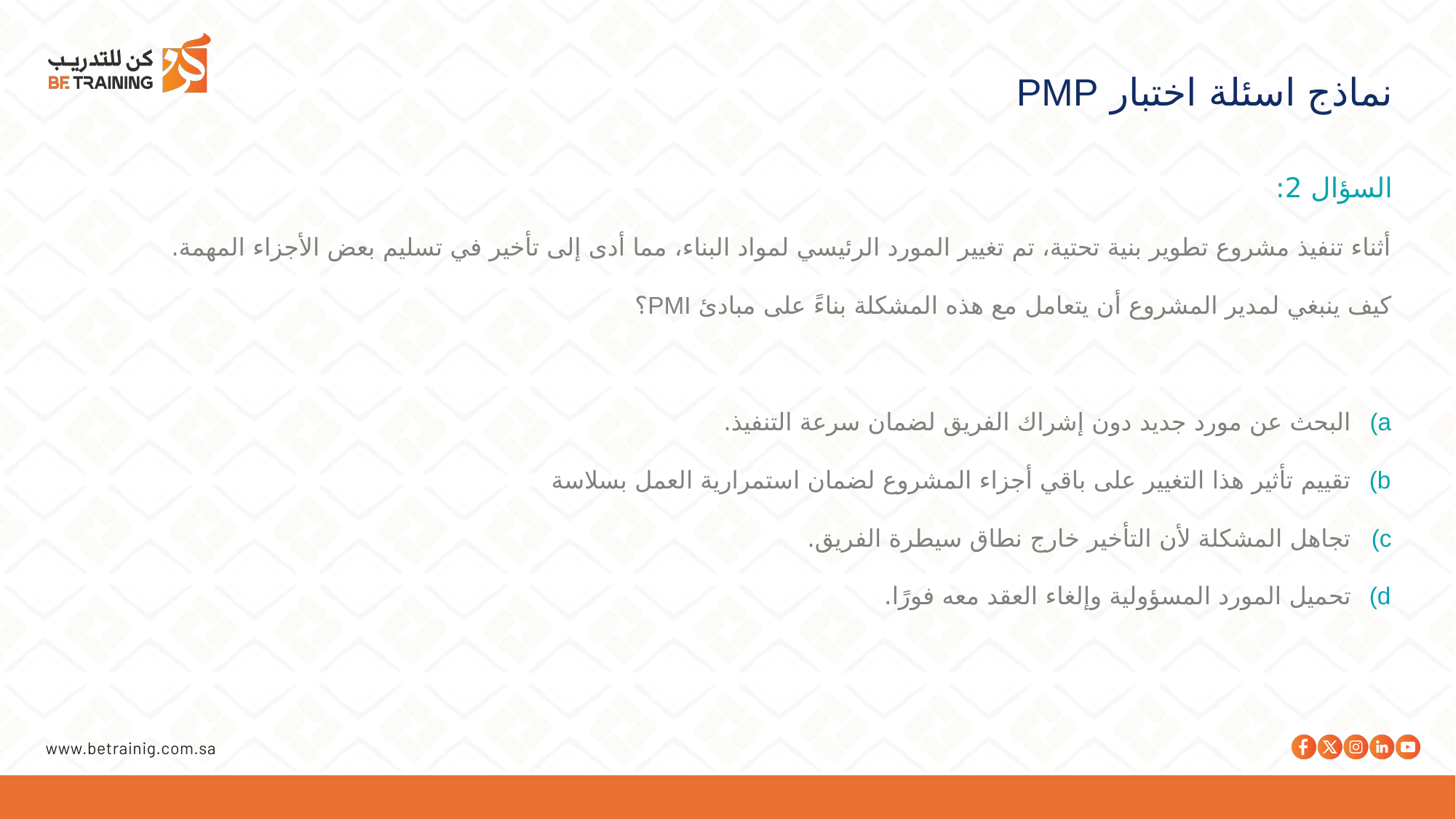

نماذج اسئلة اختبار PMP
السؤال 2:
أثناء تنفيذ مشروع تطوير بنية تحتية، تم تغيير المورد الرئيسي لمواد البناء، مما أدى إلى تأخير في تسليم بعض الأجزاء المهمة. كيف ينبغي لمدير المشروع أن يتعامل مع هذه المشكلة بناءً على مبادئ PMI؟

البحث عن مورد جديد دون إشراك الفريق لضمان سرعة التنفيذ.
تقييم تأثير هذا التغيير على باقي أجزاء المشروع لضمان استمرارية العمل بسلاسة
تجاهل المشكلة لأن التأخير خارج نطاق سيطرة الفريق.
تحميل المورد المسؤولية وإلغاء العقد معه فورًا.